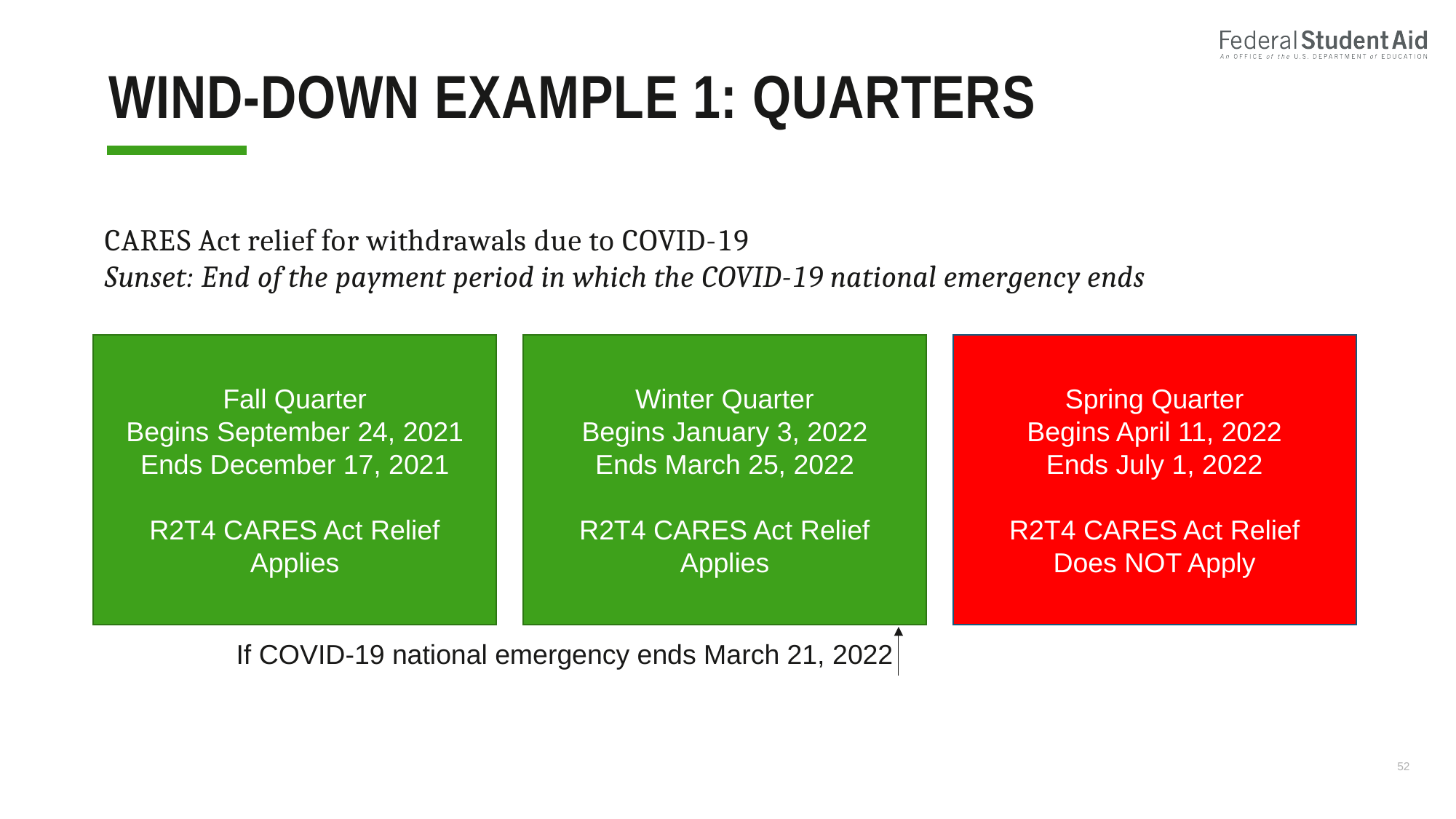

# Wind-down example 1: quarters
CARES Act relief for withdrawals due to COVID-19
Sunset: End of the payment period in which the COVID-19 national emergency ends

Fall Quarter
Begins September 24, 2021
Ends December 17, 2021

R2T4 CARES Act Relief Applies
Winter Quarter
Begins January 3, 2022
Ends March 25, 2022

R2T4 CARES Act Relief Applies
Spring Quarter
Begins April 11, 2022
Ends July 1, 2022

R2T4 CARES Act Relief
Does NOT Apply
If COVID-19 national emergency ends March 21, 2022
52